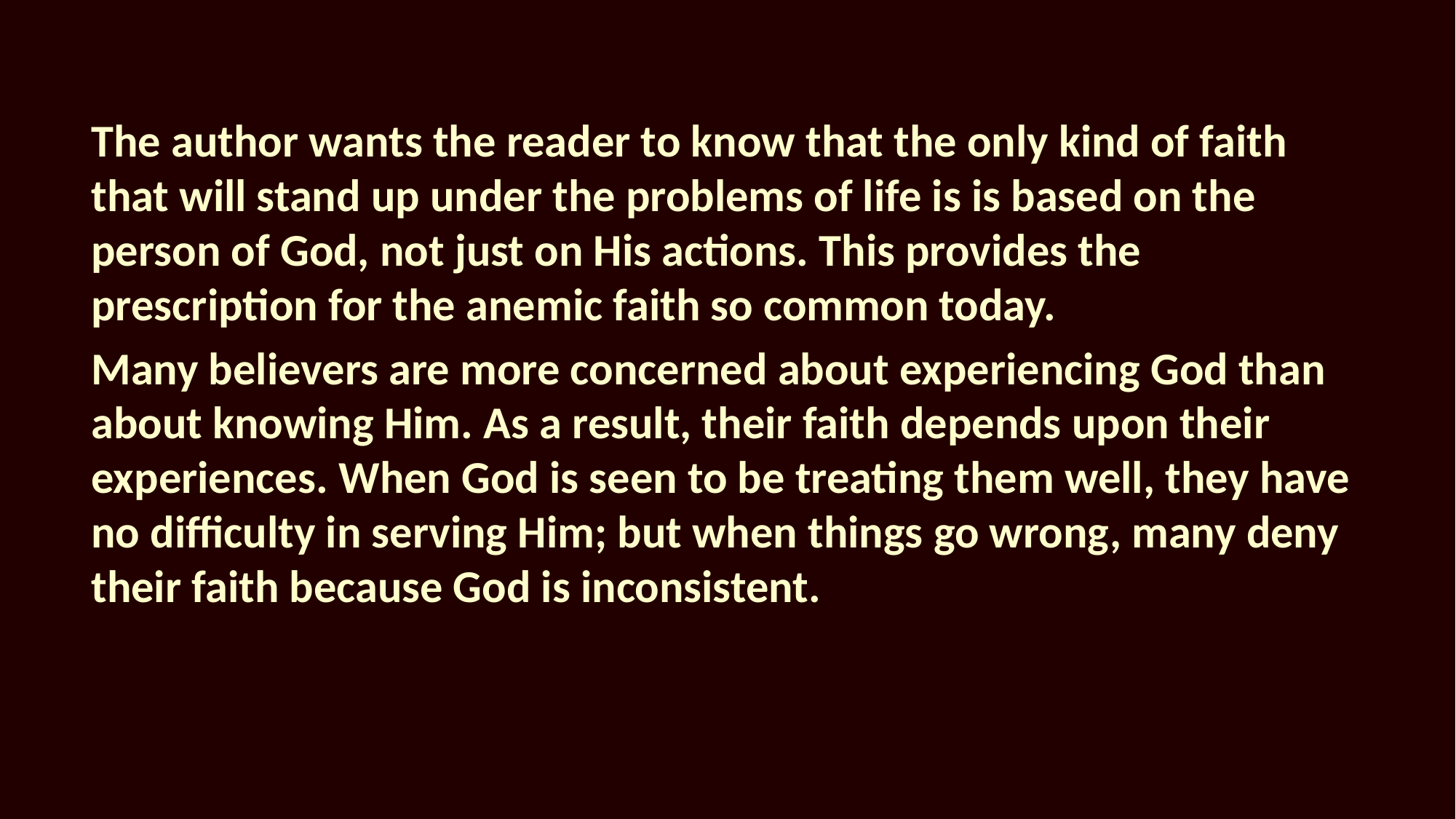

The author wants the reader to know that the only kind of faith that will stand up under the problems of life is is based on the person of God, not just on His actions. This provides the prescription for the anemic faith so common today.
Many believers are more concerned about experiencing God than about knowing Him. As a result, their faith depends upon their experiences. When God is seen to be treating them well, they have no difficulty in serving Him; but when things go wrong, many deny their faith because God is inconsistent.